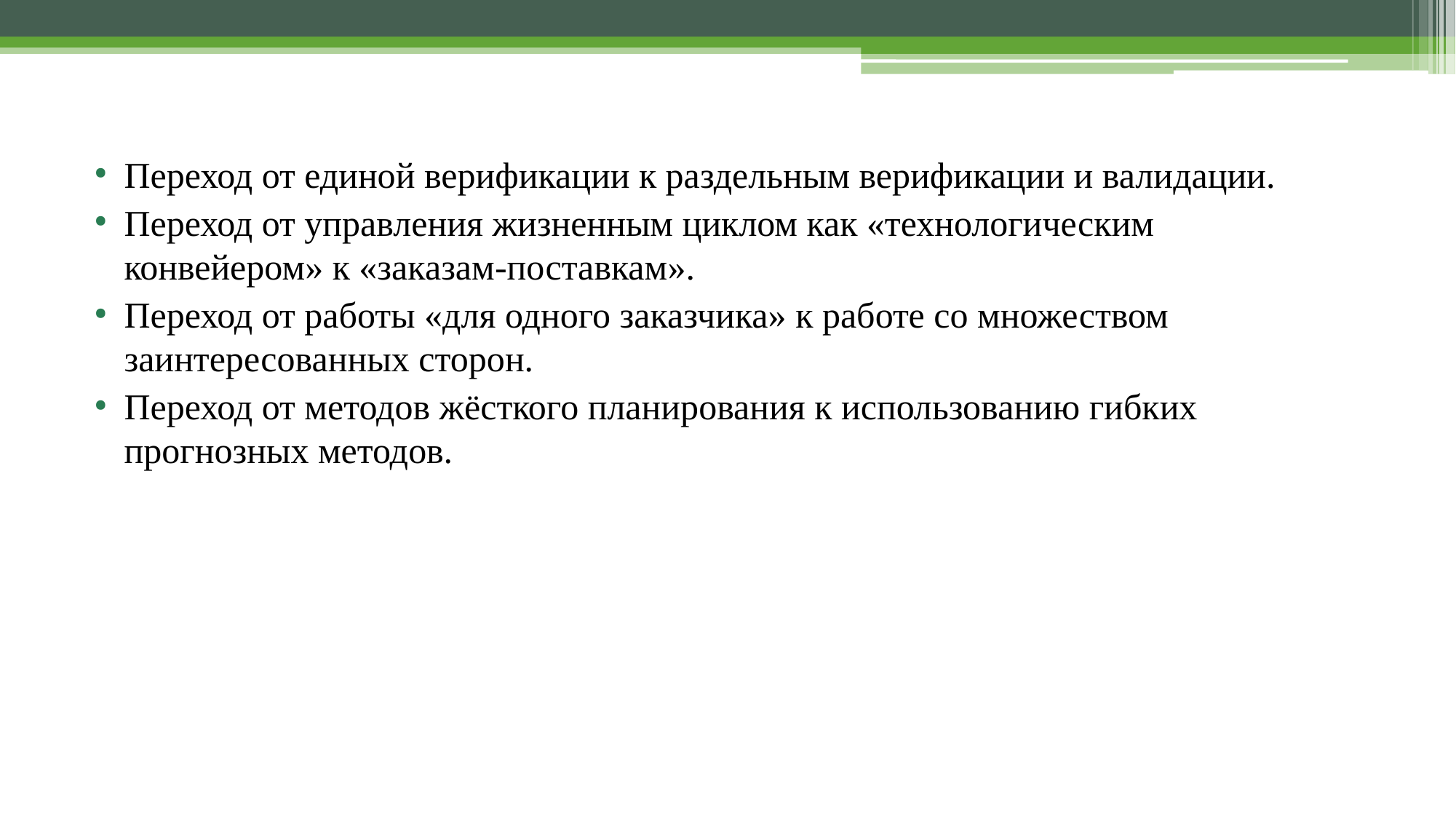

Переход от единой верификации к раздельным верификации и валидации.
Переход от управления жизненным циклом как «технологическим конвейером» к «заказам-поставкам».
Переход от работы «для одного заказчика» к работе со множеством заинтересованных сторон.
Переход от методов жёсткого планирования к использованию гибких прогнозных методов.